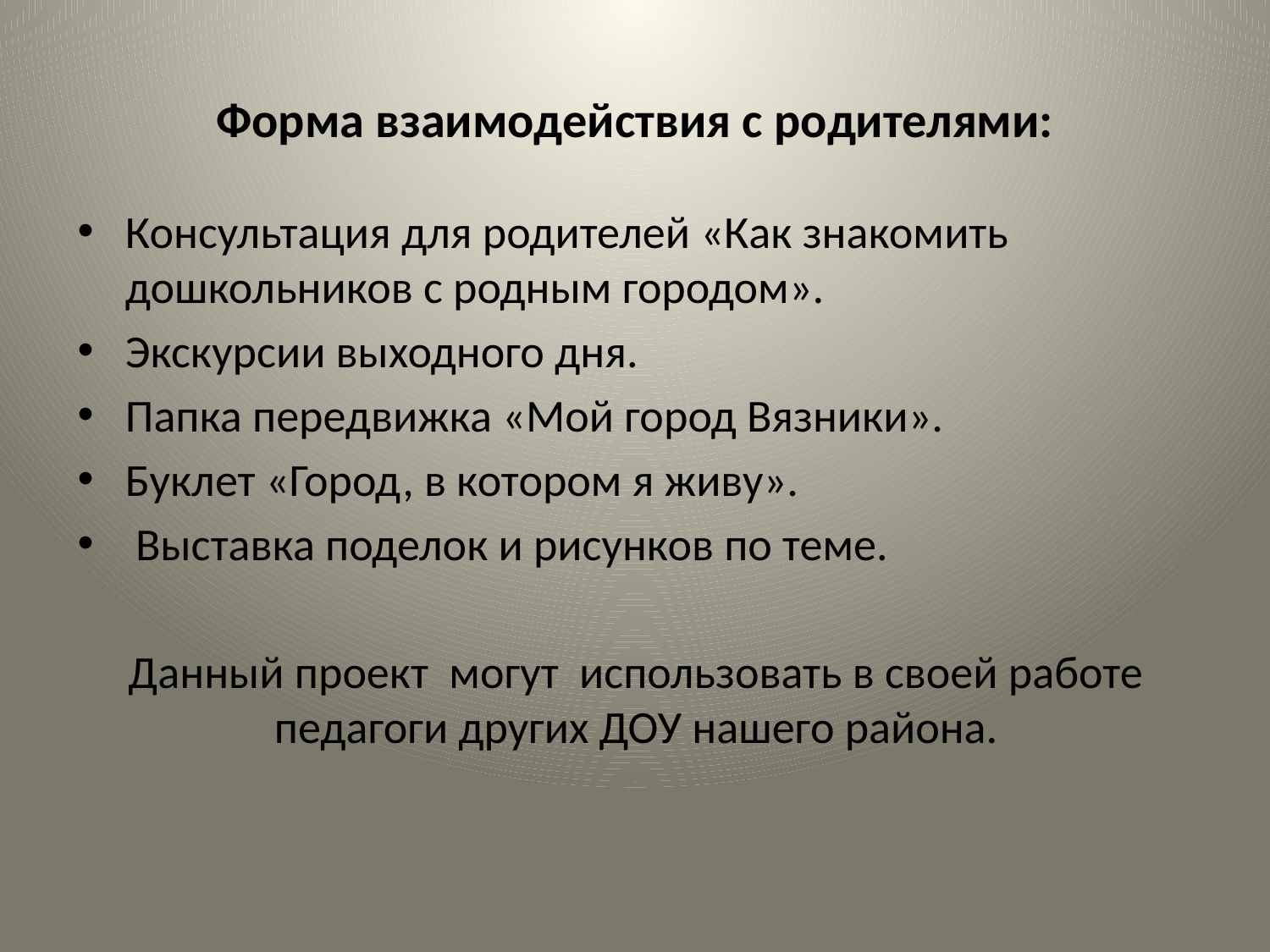

# Форма взаимодействия с родителями:
Консультация для родителей «Как знакомить дошкольников с родным городом».
Экскурсии выходного дня.
Папка передвижка «Мой город Вязники».
Буклет «Город, в котором я живу».
 Выставка поделок и рисунков по теме.

Данный проект  могут  использовать в своей работе педагоги других ДОУ нашего района.